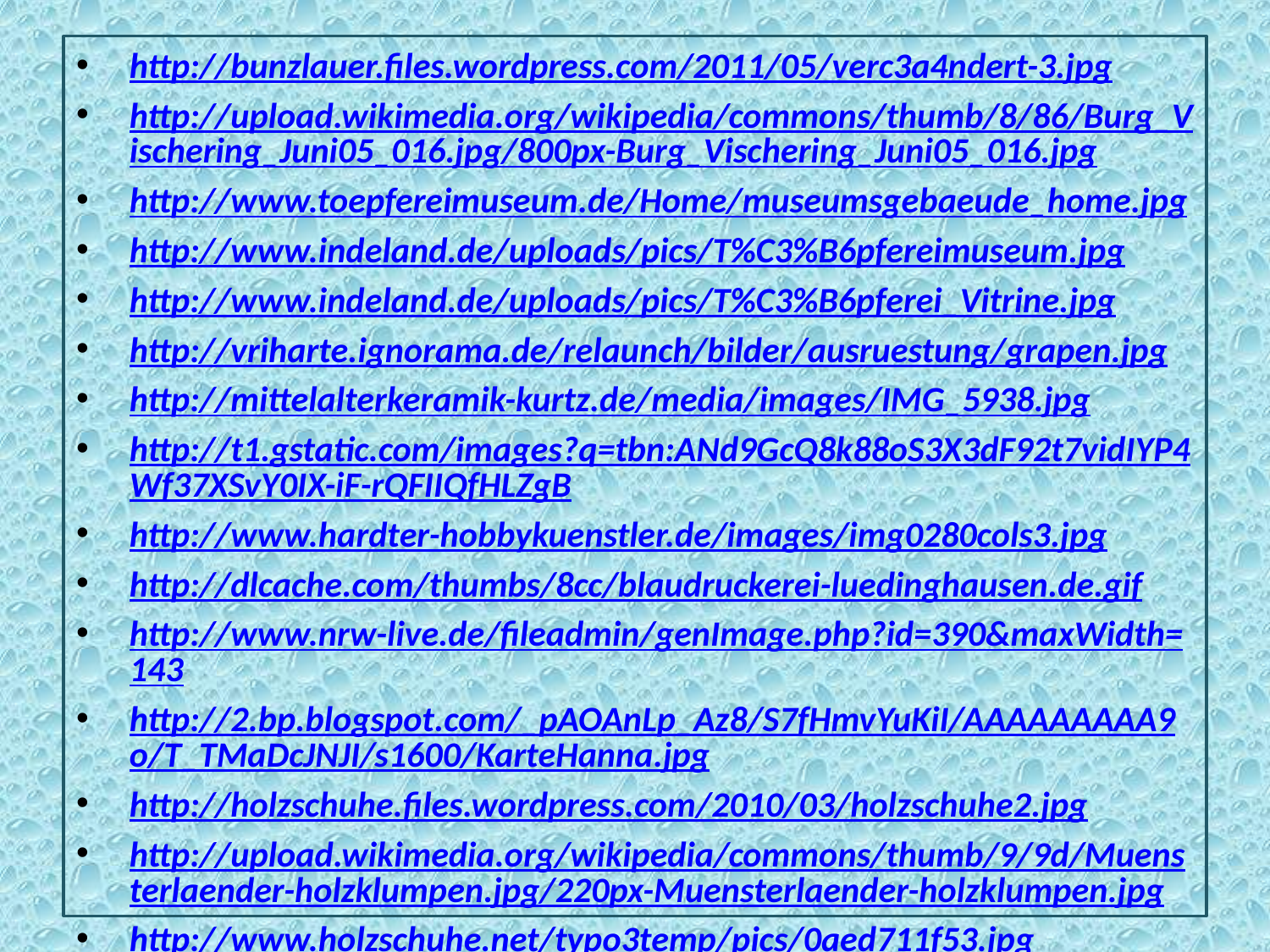

http://bunzlauer.files.wordpress.com/2011/05/verc3a4ndert-3.jpg
http://upload.wikimedia.org/wikipedia/commons/thumb/8/86/Burg_Vischering_Juni05_016.jpg/800px-Burg_Vischering_Juni05_016.jpg
http://www.toepfereimuseum.de/Home/museumsgebaeude_home.jpg
http://www.indeland.de/uploads/pics/T%C3%B6pfereimuseum.jpg
http://www.indeland.de/uploads/pics/T%C3%B6pferei_Vitrine.jpg
http://vriharte.ignorama.de/relaunch/bilder/ausruestung/grapen.jpg
http://mittelalterkeramik-kurtz.de/media/images/IMG_5938.jpg
http://t1.gstatic.com/images?q=tbn:ANd9GcQ8k88oS3X3dF92t7vidIYP4Wf37XSvY0IX-iF-rQFIIQfHLZgB
http://www.hardter-hobbykuenstler.de/images/img0280cols3.jpg
http://dlcache.com/thumbs/8cc/blaudruckerei-luedinghausen.de.gif
http://www.nrw-live.de/fileadmin/genImage.php?id=390&maxWidth=143
http://2.bp.blogspot.com/_pAOAnLp_Az8/S7fHmvYuKiI/AAAAAAAAA9o/T_TMaDcJNJI/s1600/KarteHanna.jpg
http://holzschuhe.files.wordpress.com/2010/03/holzschuhe2.jpg
http://upload.wikimedia.org/wikipedia/commons/thumb/9/9d/Muensterlaender-holzklumpen.jpg/220px-Muensterlaender-holzklumpen.jpg
http://www.holzschuhe.net/typo3temp/pics/0aed711f53.jpg
http://www.muensterlandzeitung.de/storage/scl/mdhl/artikelbilder/lokales/mz-mlz-evz-gz/muensterland-zeitung/ahlo/923850_m3t1w564h376q75v23141_xio-fcmsimage-20090427163842-006003-49f5c372f2345.630_008_3313838_0427AH_WES.jpg